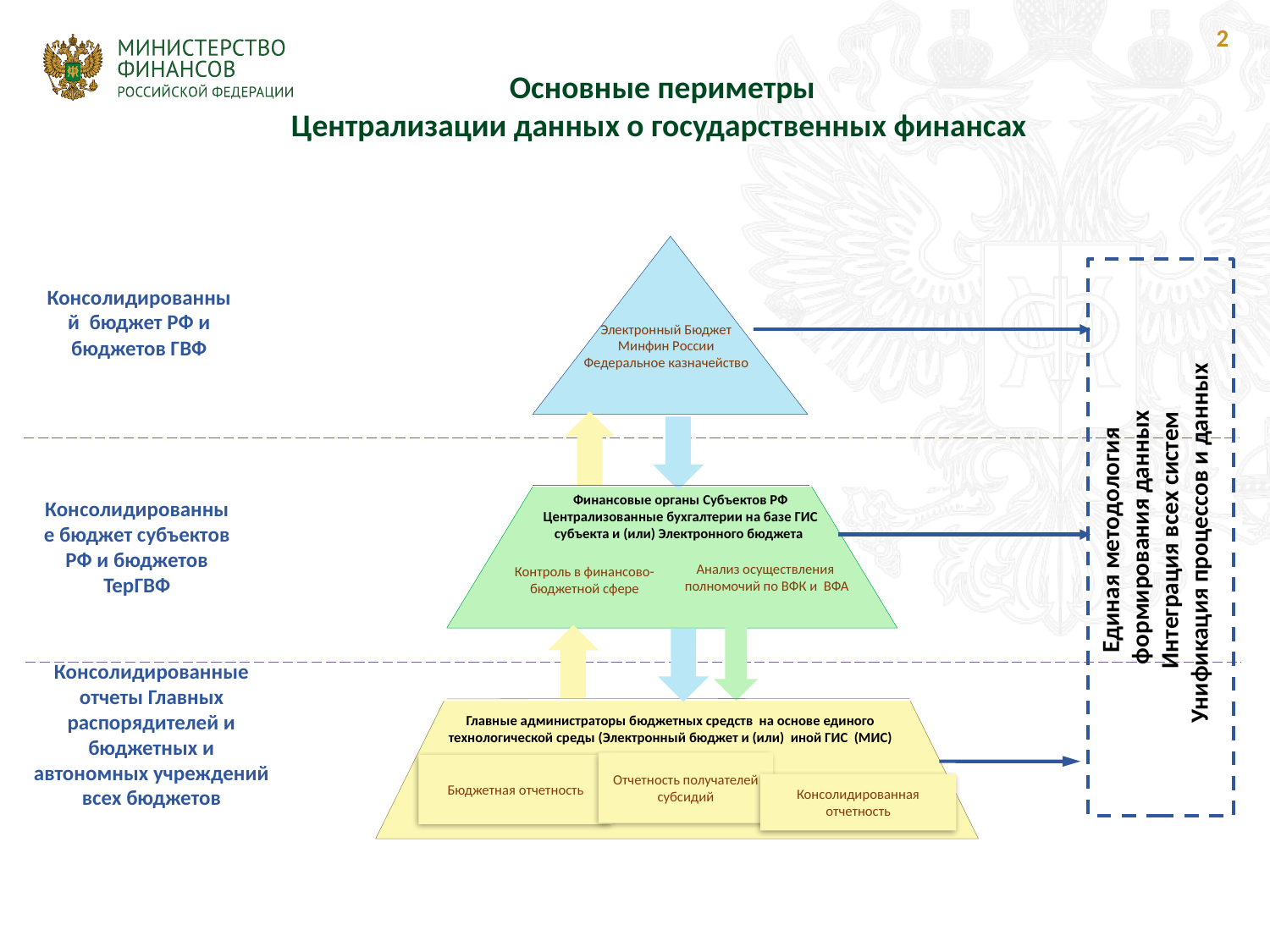

2
Основные периметры
Централизации данных о государственных финансах

Консолидированный  бюджет РФ и бюджетов ГВФ

Единая методология
формирования данных
Интеграция всех систем
Унификация процессов и данных
Электронный Бюджет
Минфин России
Федеральное казначейство

Консолидированные бюджет субъектов РФ и бюджетов ТерГВФ
Финансовые органы Субъектов РФ
Централизованные бухгалтерии на базе ГИС субъекта и (или) Электронного бюджета
Анализ осуществления
полномочий по ВФК и  ВФА
Контроль в финансово-
бюджетной сфере
Консолидированные отчеты Главных распорядителей и бюджетных и автономных учреждений всех бюджетов

Главные администраторы бюджетных средств  на основе единого технологической среды (Электронный бюджет и (или)  иной ГИС  (МИС)

Отчетность получателей субсидий
Бюджетная отчетность
Консолидированная отчетность